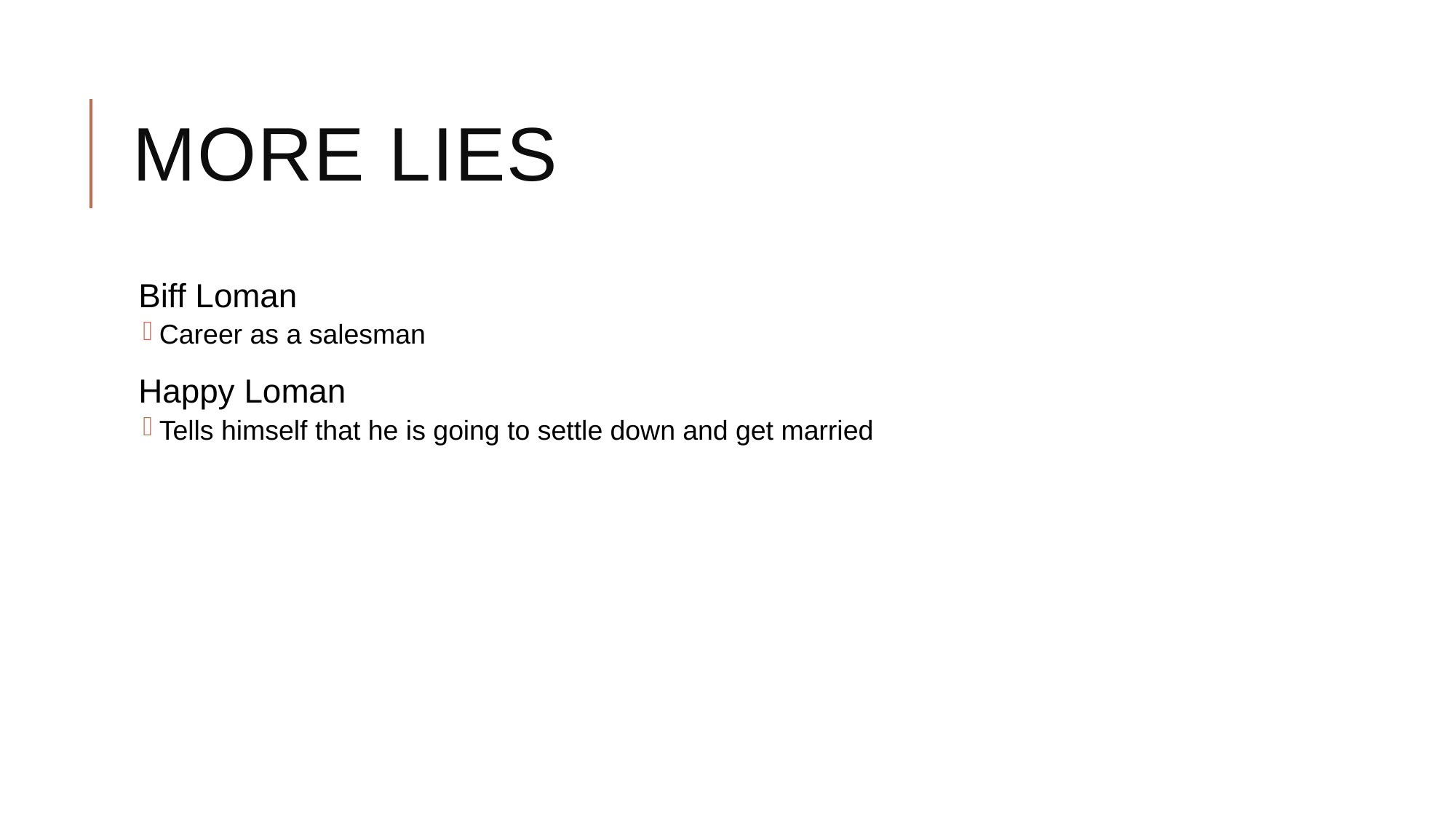

# More lies
Biff Loman
Career as a salesman
Happy Loman
Tells himself that he is going to settle down and get married